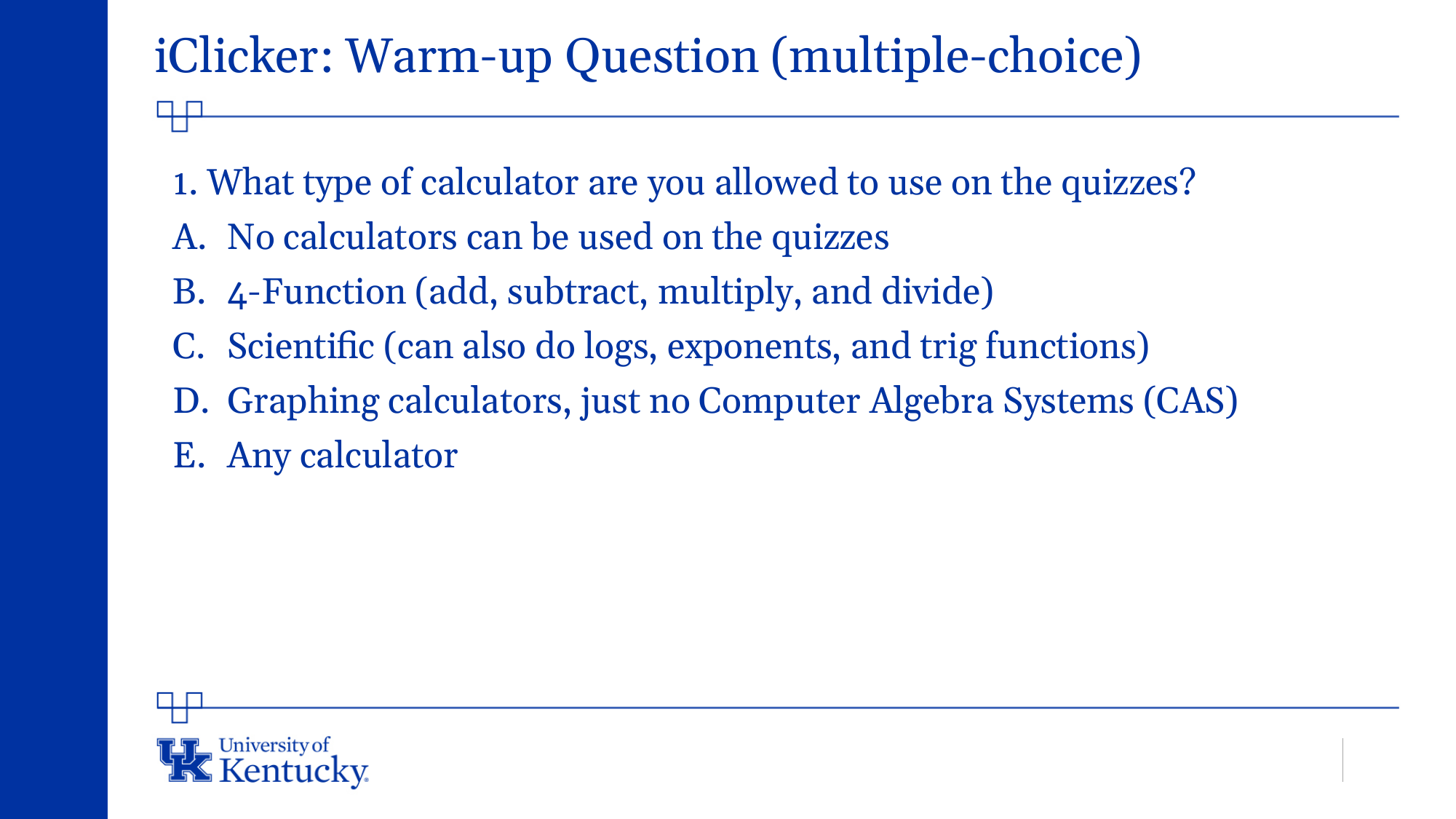

# iClicker: Warm-up Question (multiple-choice)
1. What type of calculator are you allowed to use on the quizzes?
No calculators can be used on the quizzes
4-Function (add, subtract, multiply, and divide)
Scientific (can also do logs, exponents, and trig functions)
Graphing calculators, just no Computer Algebra Systems (CAS)
Any calculator